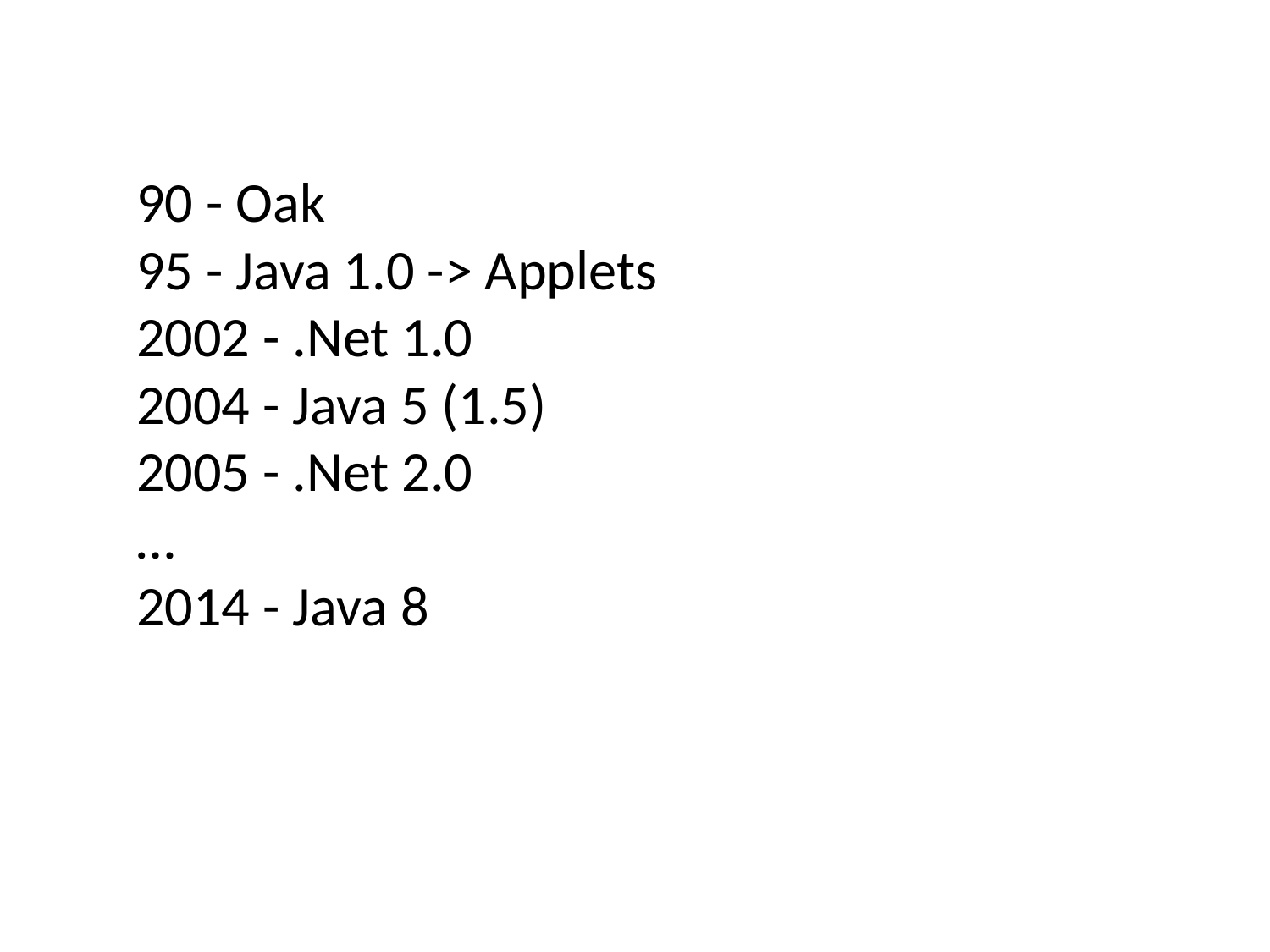

# 90 - Oak
95 - Java 1.0 -> Applets
2002 - .Net 1.0
2004 - Java 5 (1.5)
2005 - .Net 2.0
…
2014 - Java 8